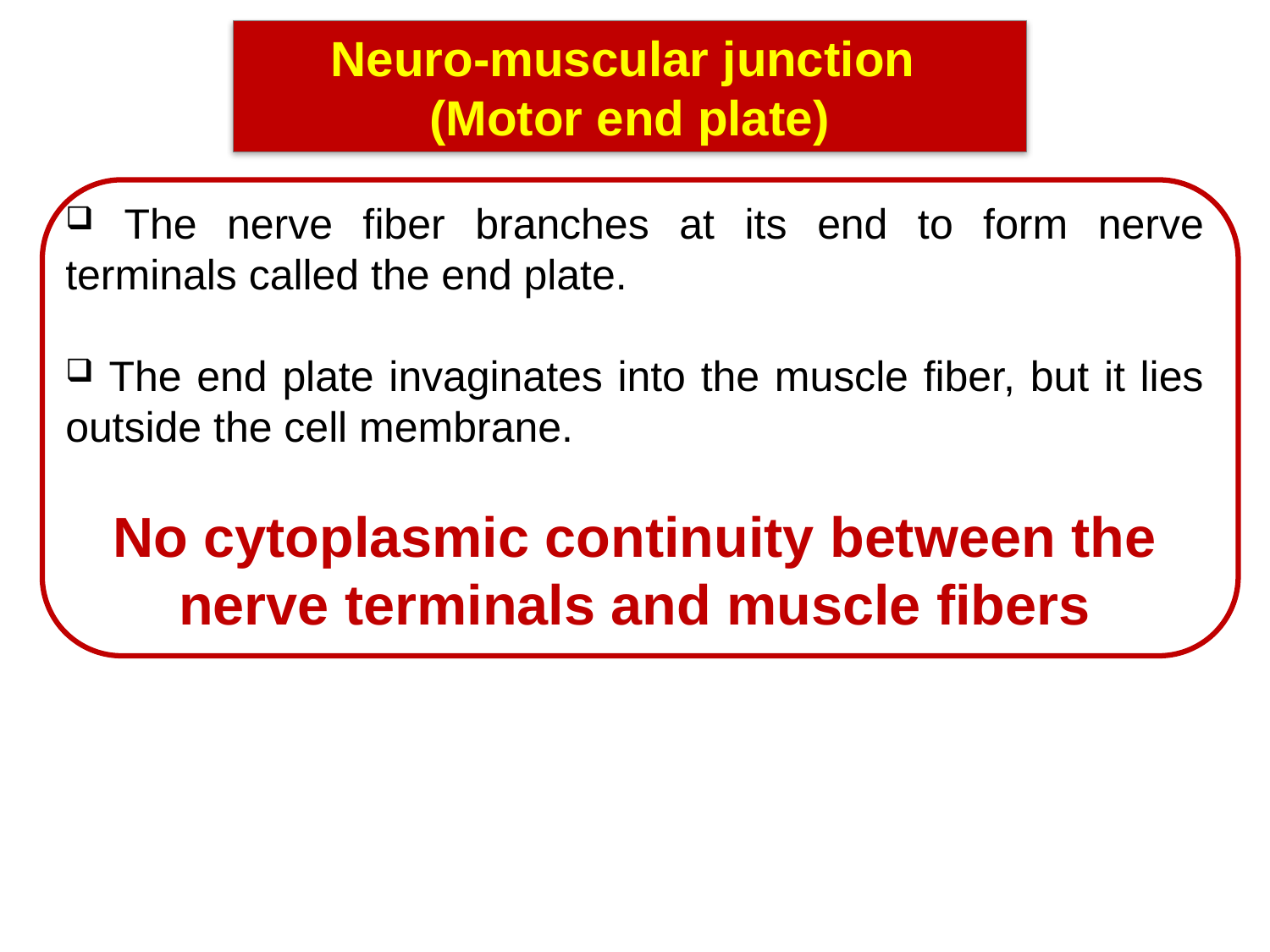

Neuro-muscular junction
(Motor end plate)

 The nerve fiber branches at its end to form nerve terminals called the end plate.

 The end plate invaginates into the muscle fiber, but it lies outside the cell membrane.

No cytoplasmic continuity between the nerve terminals and muscle fibers